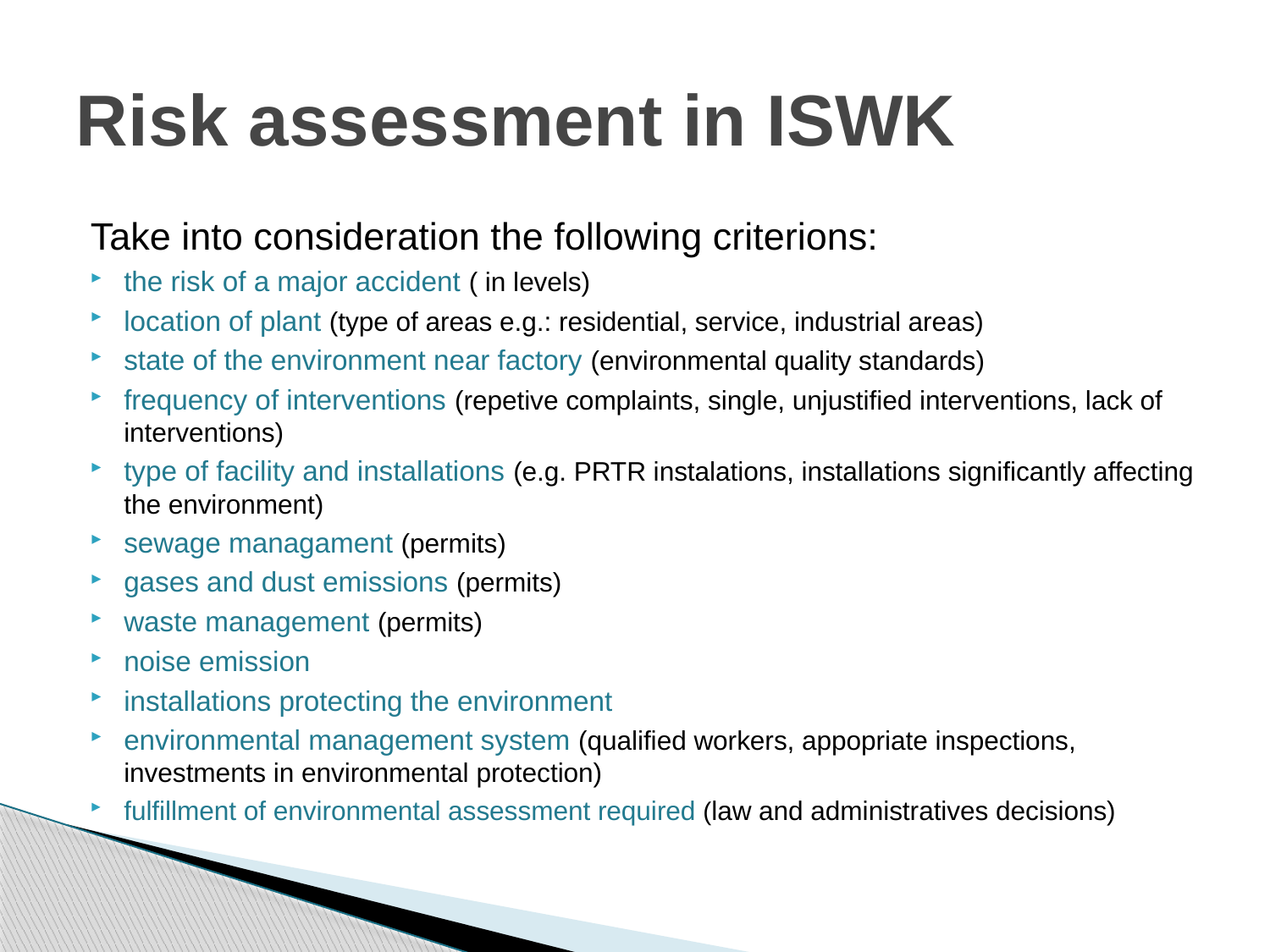

# Risk assessment in ISWK
Take into consideration the following criterions:
the risk of a major accident ( in levels)
location of plant (type of areas e.g.: residential, service, industrial areas)
state of the environment near factory (environmental quality standards)
frequency of interventions (repetive complaints, single, unjustified interventions, lack of interventions)
type of facility and installations (e.g. PRTR instalations, installations significantly affecting the environment)
sewage managament (permits)
gases and dust emissions (permits)
waste management (permits)
noise emission
installations protecting the environment
environmental management system (qualified workers, appopriate inspections, investments in environmental protection)
fulfillment of environmental assessment required (law and administratives decisions)